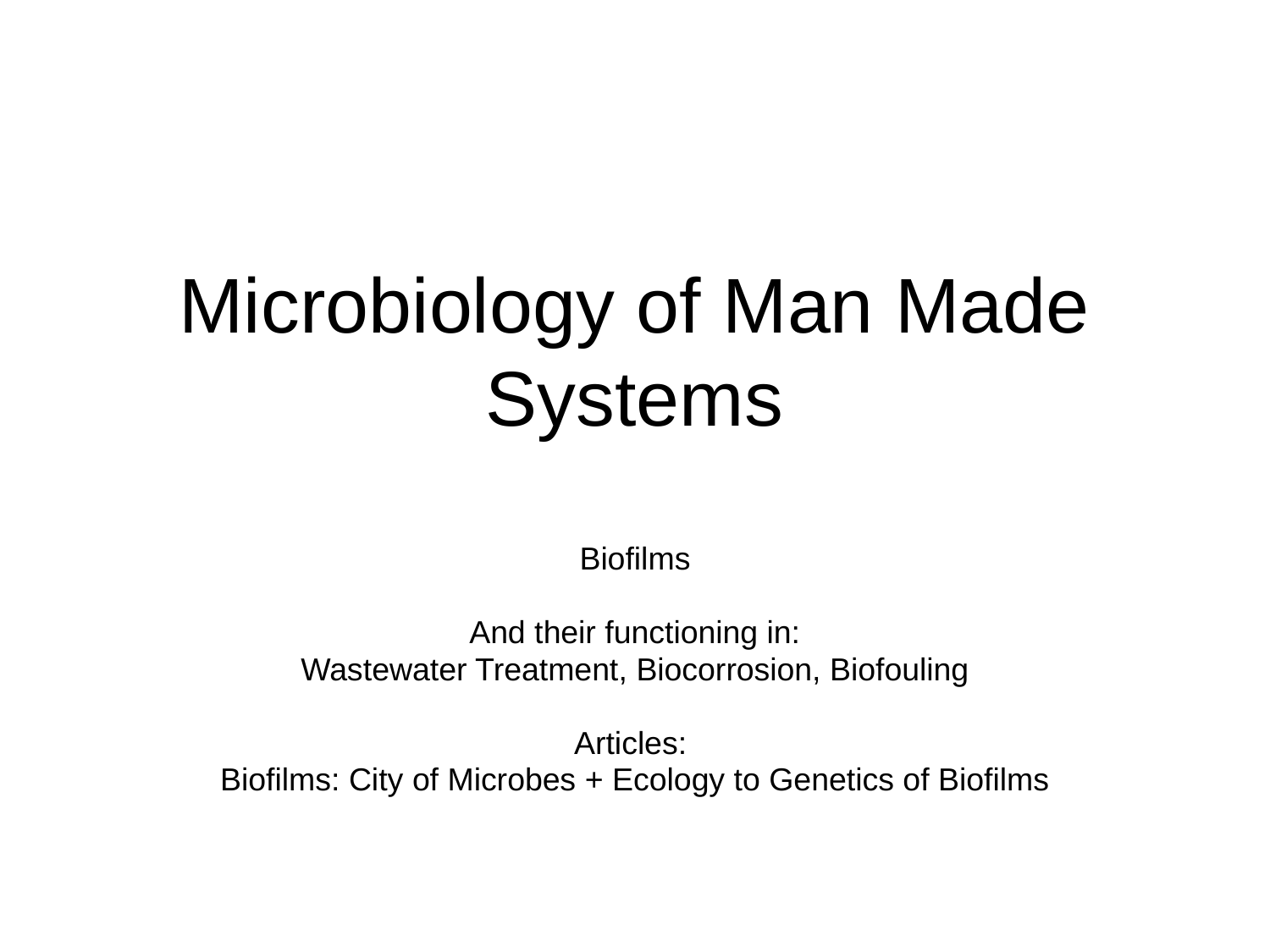

# Microbiology of Man Made Systems
Biofilms

And their functioning in:
Wastewater Treatment, Biocorrosion, Biofouling

Articles:
Biofilms: City of Microbes + Ecology to Genetics of Biofilms